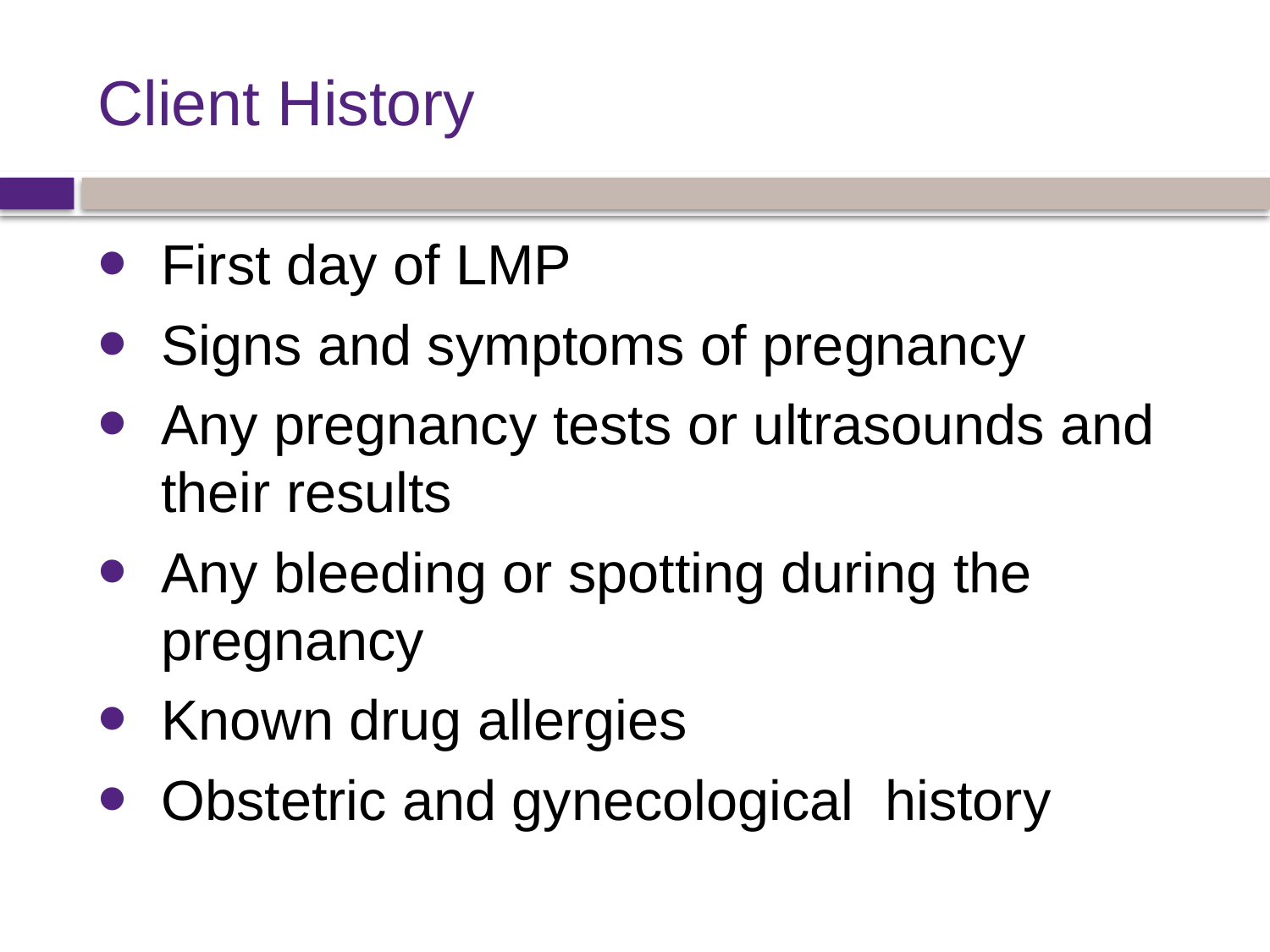

# Client History
First day of LMP
Signs and symptoms of pregnancy
Any pregnancy tests or ultrasounds and their results
Any bleeding or spotting during the pregnancy
Known drug allergies
Obstetric and gynecological  history